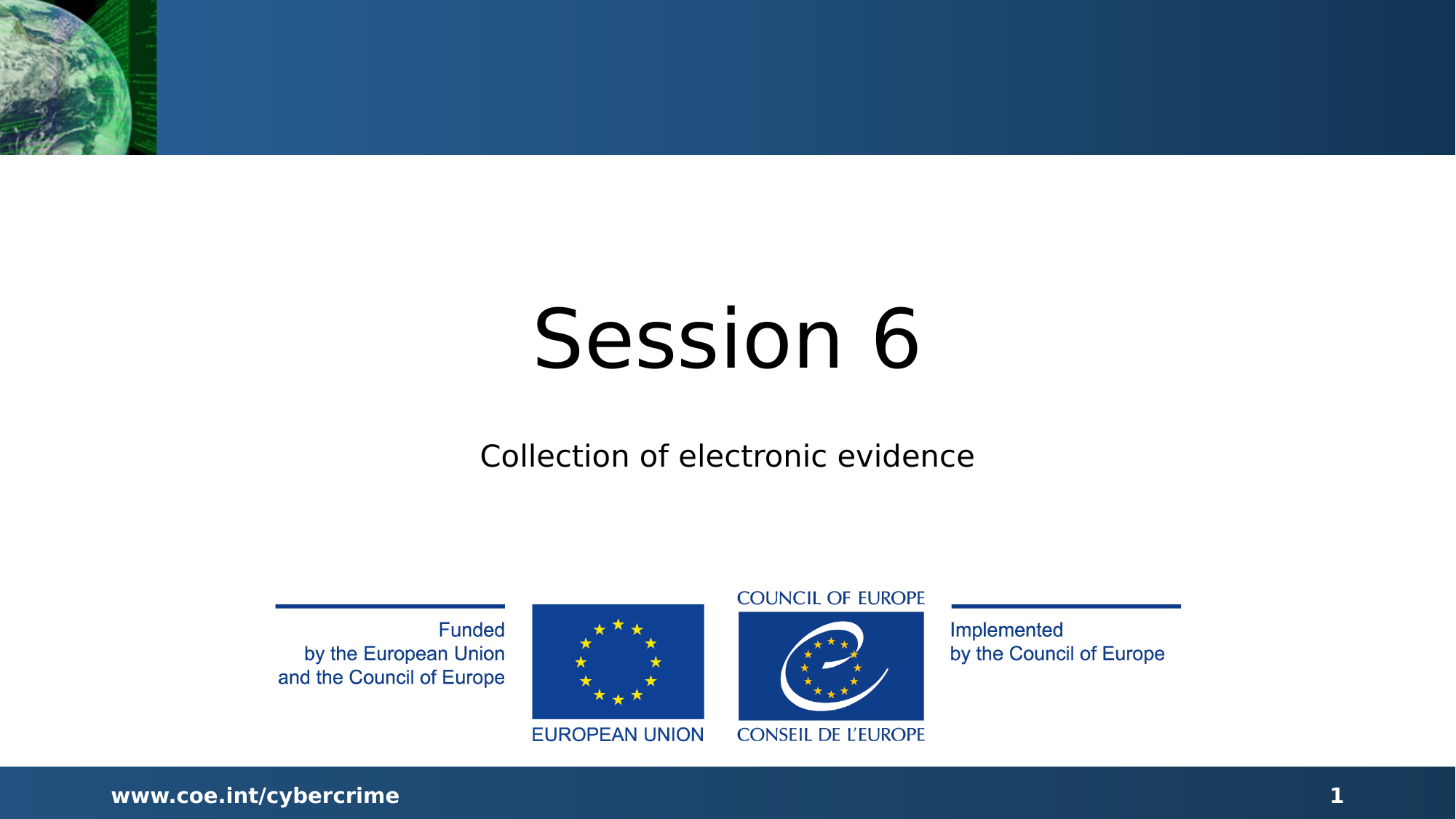

# Session 6
Collection of electronic evidence
1
www.coe.int/cybercrime